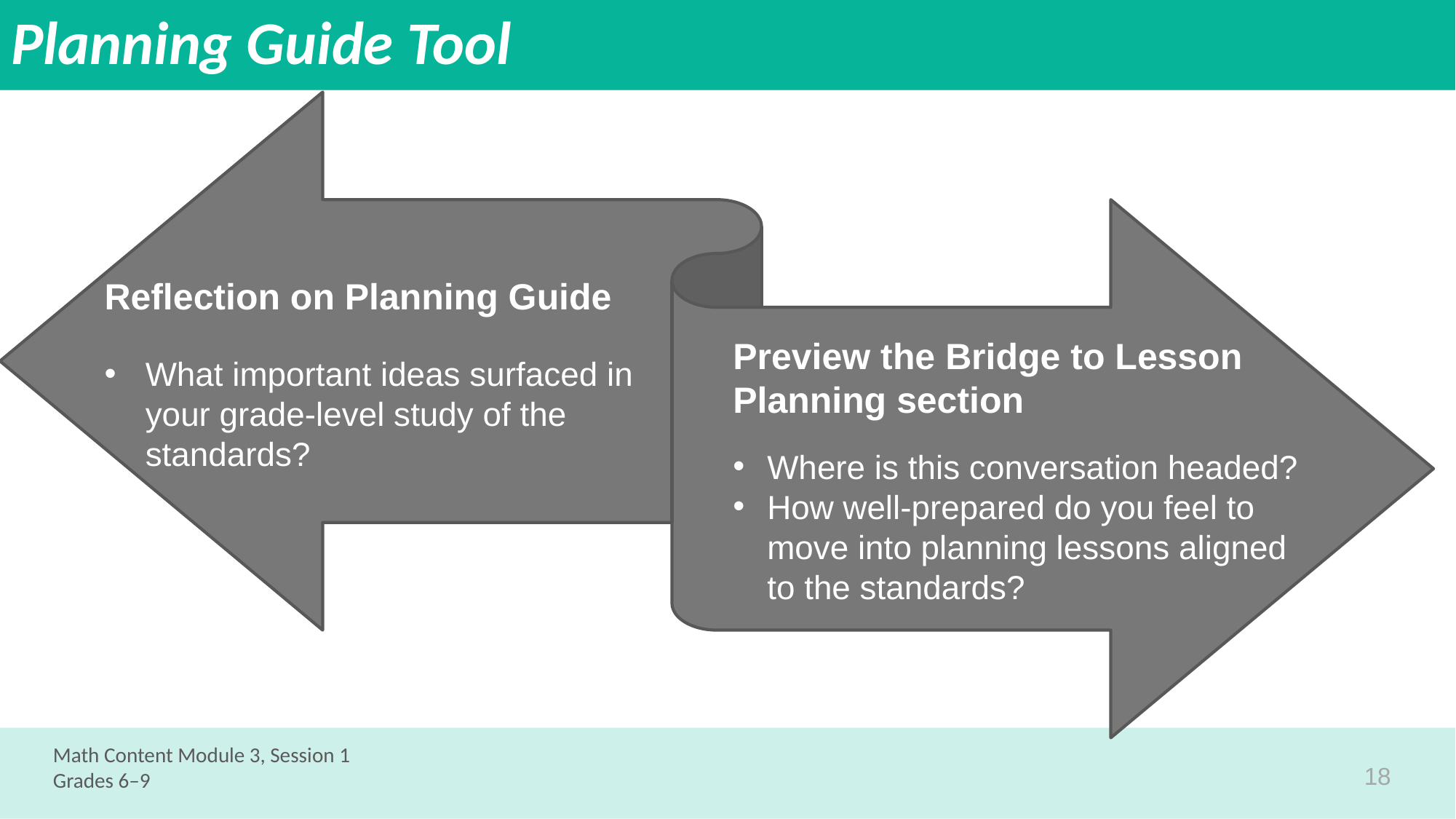

# Planning Guide Tool

Reflection on Planning Guide

What important ideas surfaced in your grade-level study of the standards?
Preview the Bridge to Lesson Planning section

Where is this conversation headed?
How well-prepared do you feel to move into planning lessons aligned to the standards?
Math Content Module 3, Session 1
Grades 6–9
18